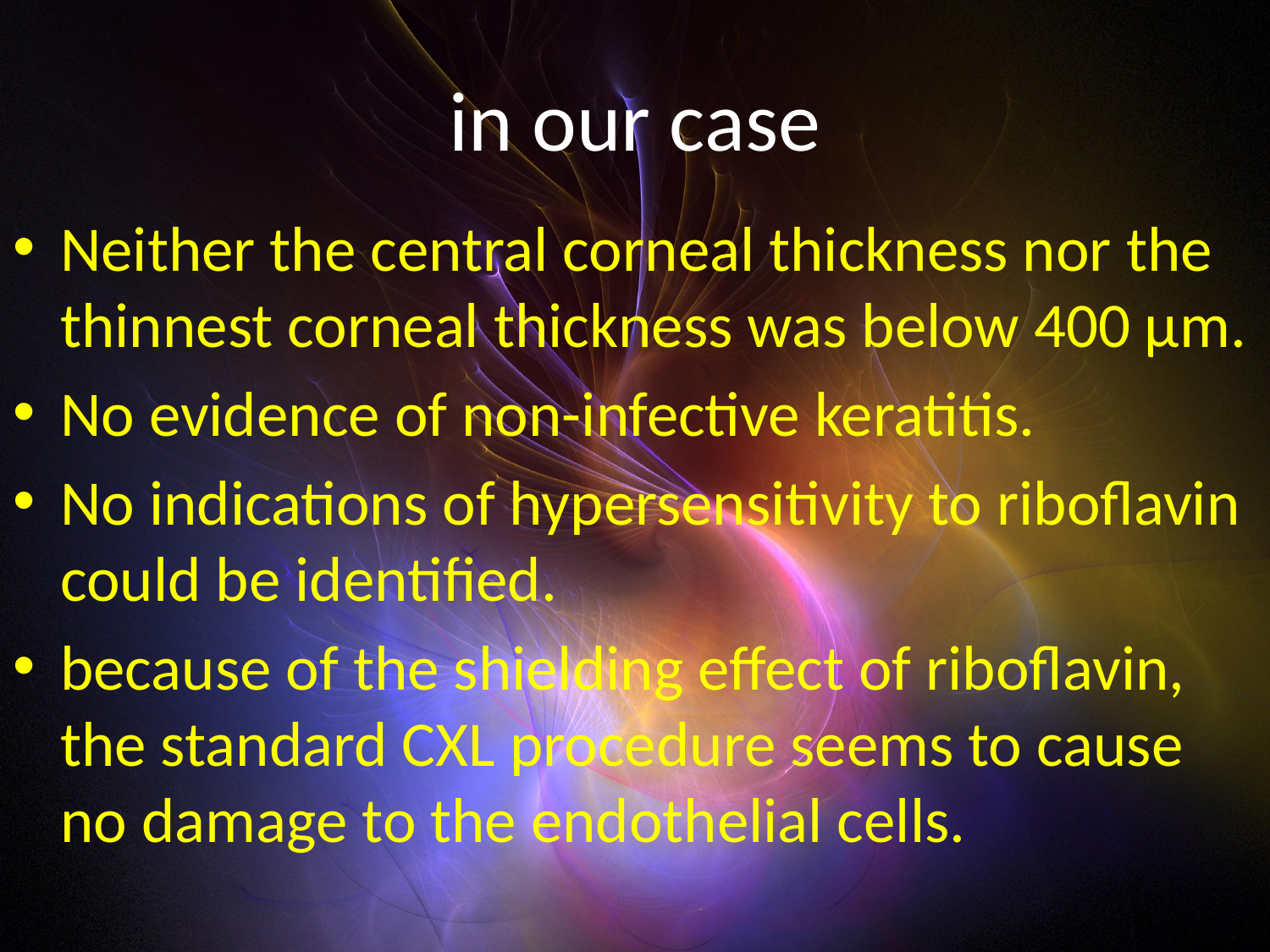

# in our case
Neither the central corneal thickness nor the thinnest corneal thickness was below 400 μm.
No evidence of non-infective keratitis.
No indications of hypersensitivity to riboflavin could be identified.
because of the shielding effect of riboflavin, the standard CXL procedure seems to cause no damage to the endothelial cells.